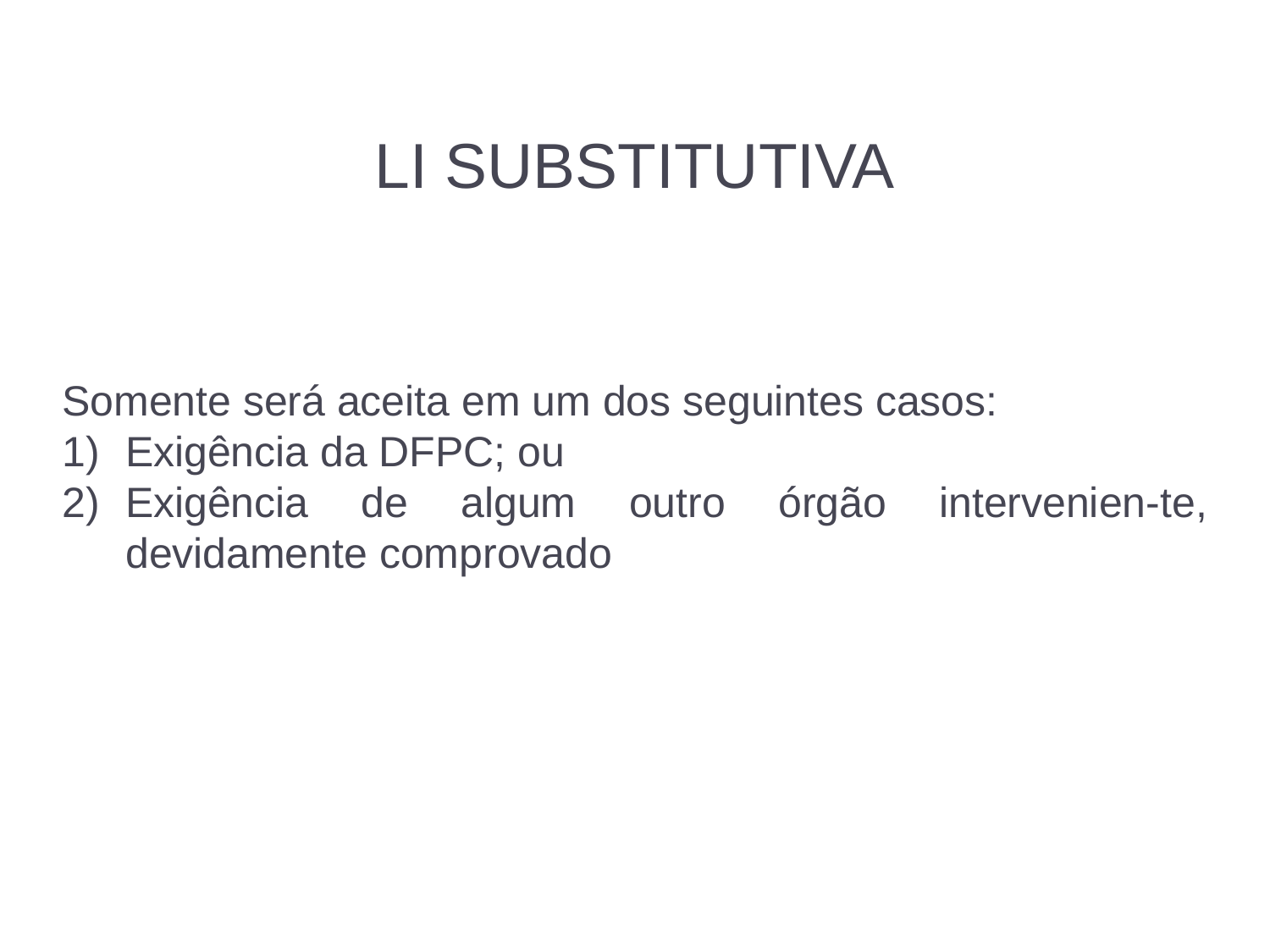

LI SUBSTITUTIVA
Somente será aceita em um dos seguintes casos:
Exigência da DFPC; ou
Exigência de algum outro órgão intervenien-te, devidamente comprovado